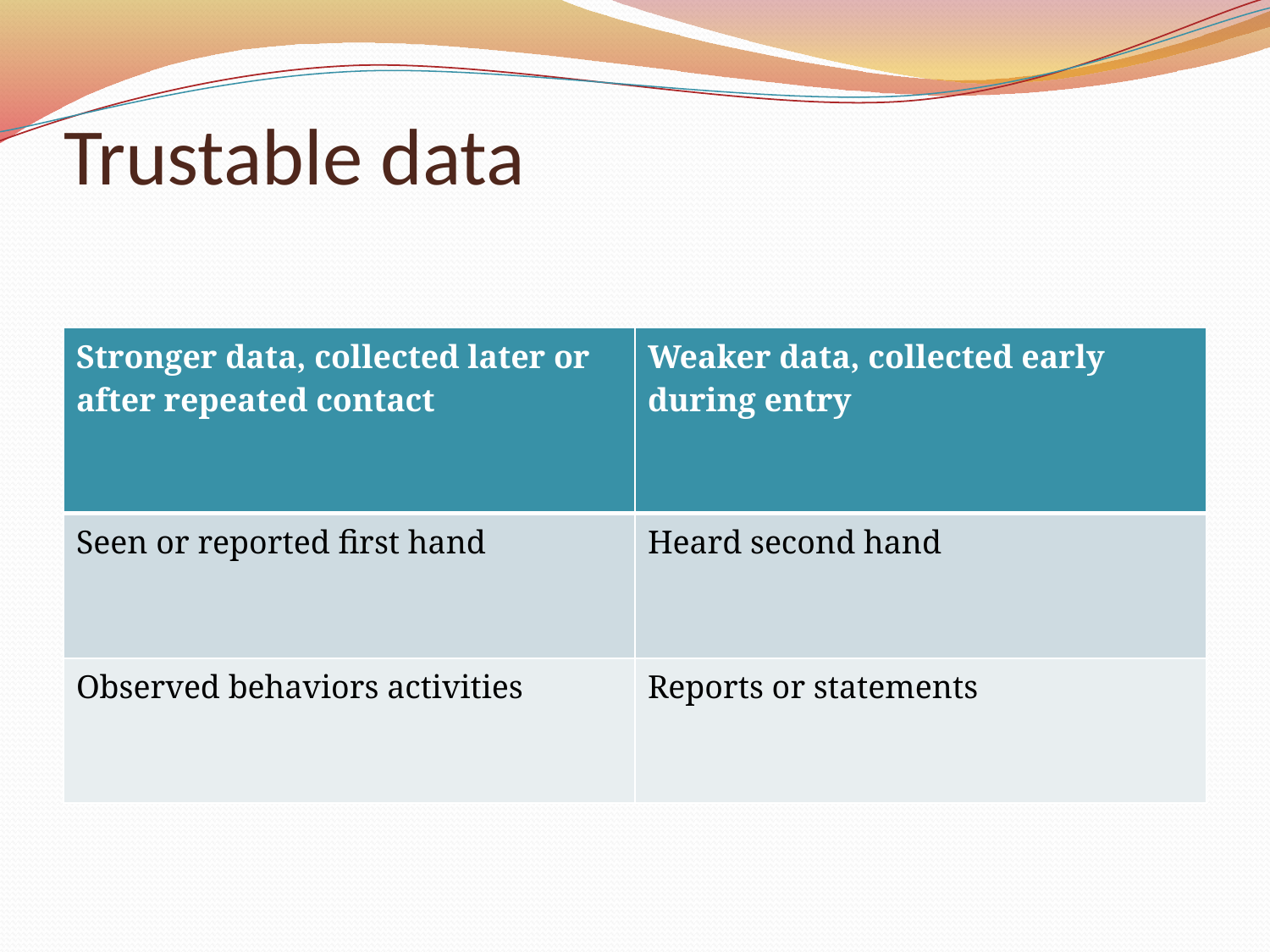

# Trustable data
| Stronger data, collected later or after repeated contact | Weaker data, collected early during entry |
| --- | --- |
| Seen or reported first hand | Heard second hand |
| Observed behaviors activities | Reports or statements |